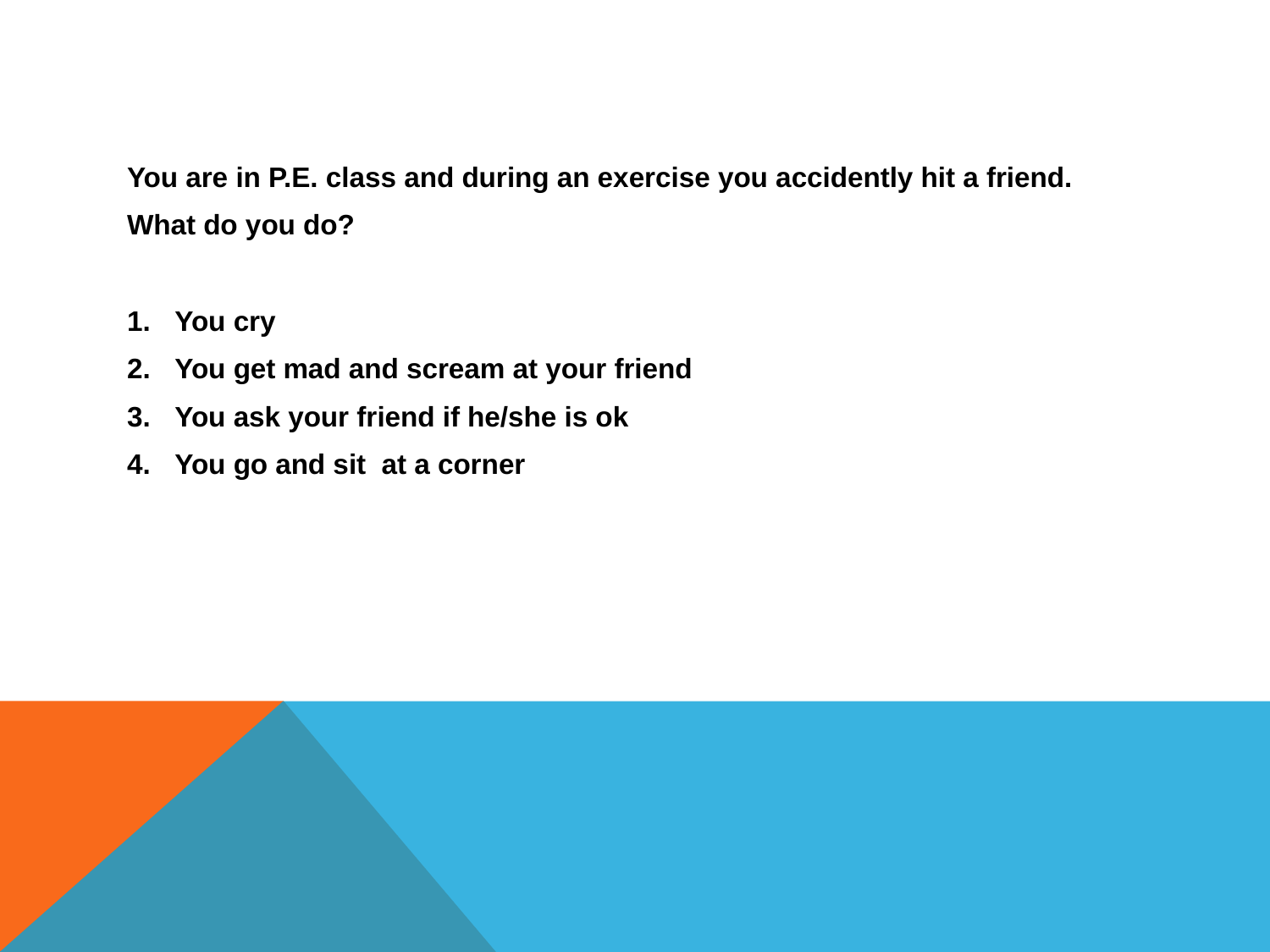

You are in P.E. class and during an exercise you accidently hit a friend.
What do you do?

You cry
You get mad and scream at your friend
You ask your friend if he/she is ok
You go and sit  at a corner